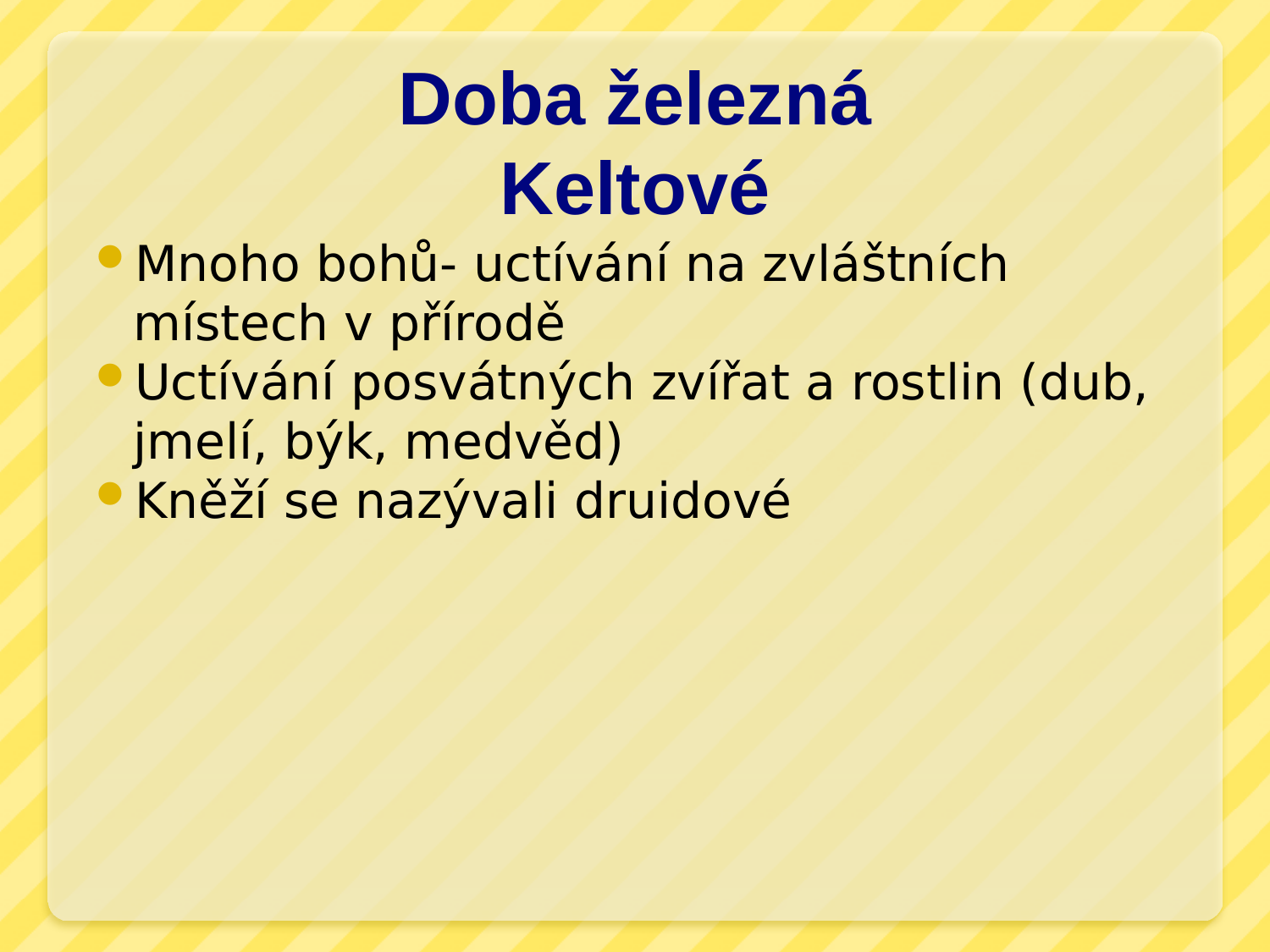

# Doba železná Keltové
Mnoho bohů- uctívání na zvláštních místech v přírodě
Uctívání posvátných zvířat a rostlin (dub, jmelí, býk, medvěd)
Kněží se nazývali druidové